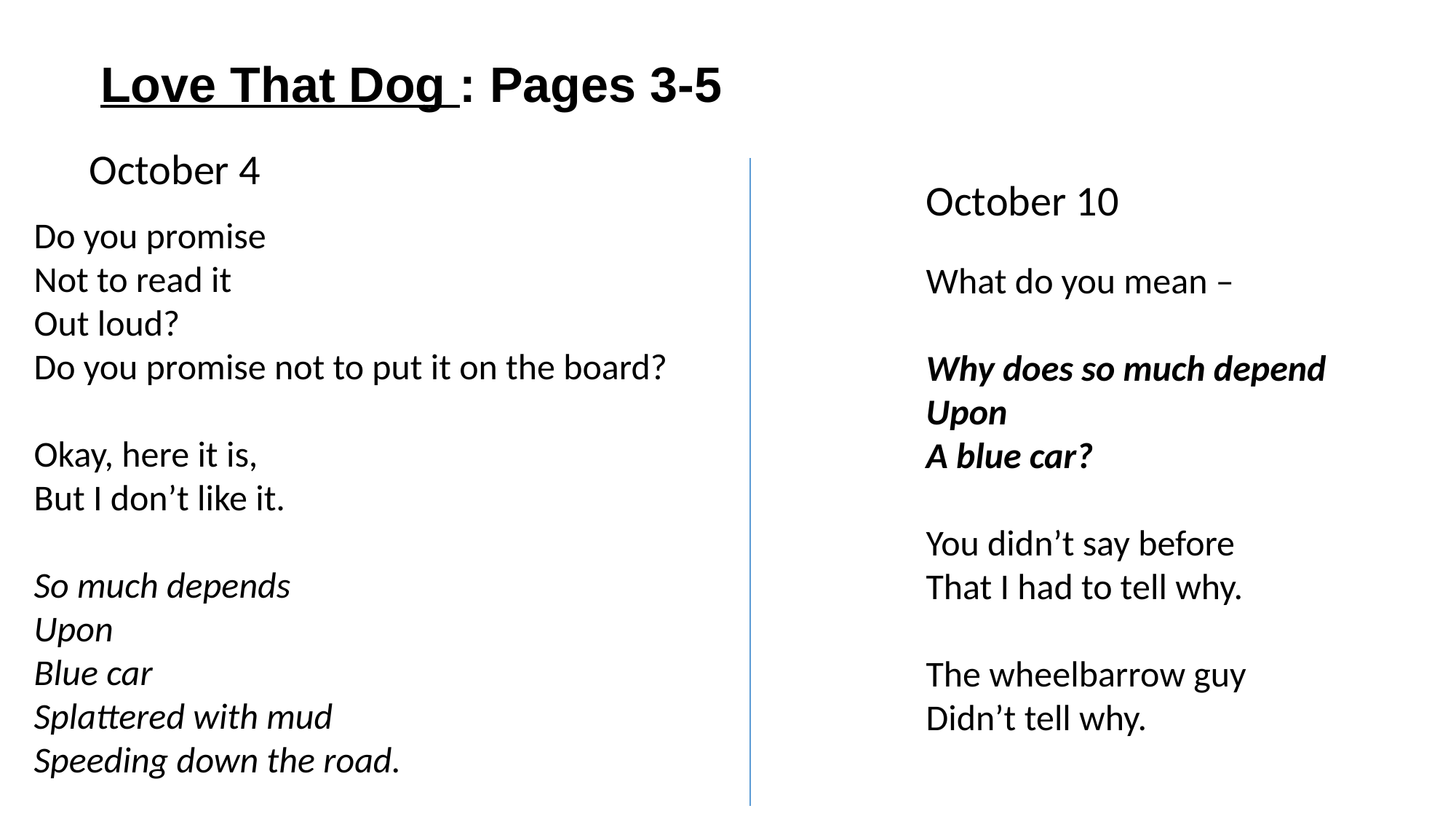

# Love That Dog : Pages 3-5
October 4
October 10

What do you mean –
Why does so much depend
Upon
A blue car?

You didn’t say before
That I had to tell why.

The wheelbarrow guy
Didn’t tell why.
Do you promise
Not to read it
Out loud?
Do you promise not to put it on the board?

Okay, here it is,
But I don’t like it.

So much depends
Upon
Blue car
Splattered with mud
Speeding down the road.